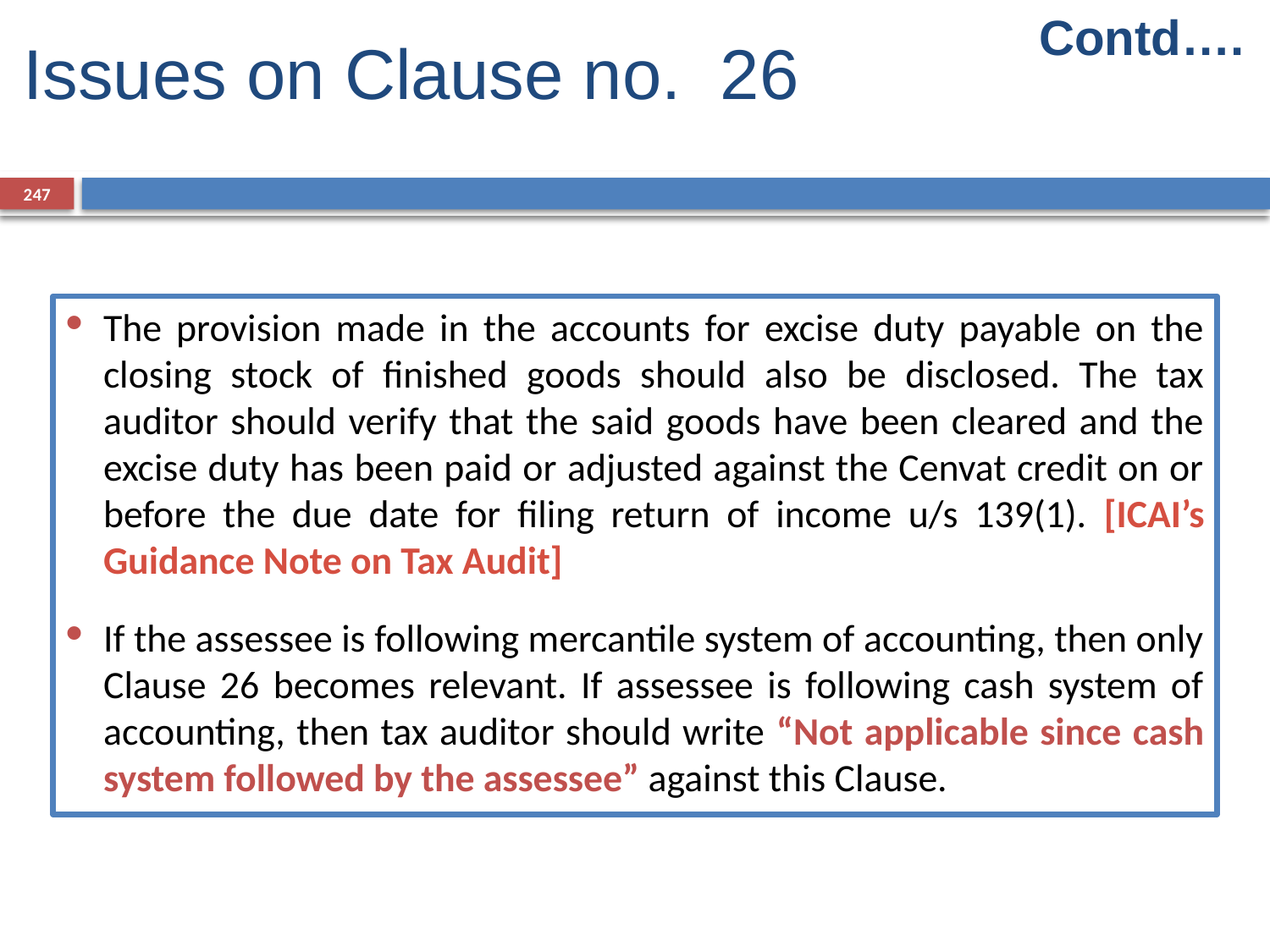

Contd….
# Issues on Clause no.  26
247
The provision made in the accounts for excise duty payable on the closing stock of finished goods should also be disclosed. The tax auditor should verify that the said goods have been cleared and the excise duty has been paid or adjusted against the Cenvat credit on or before the due date for filing return of income u/s 139(1). [ICAI’s Guidance Note on Tax Audit]
If the assessee is following mercantile system of accounting, then only Clause 26 becomes relevant. If assessee is following cash system of accounting, then tax auditor should write “Not applicable since cash system followed by the assessee” against this Clause.